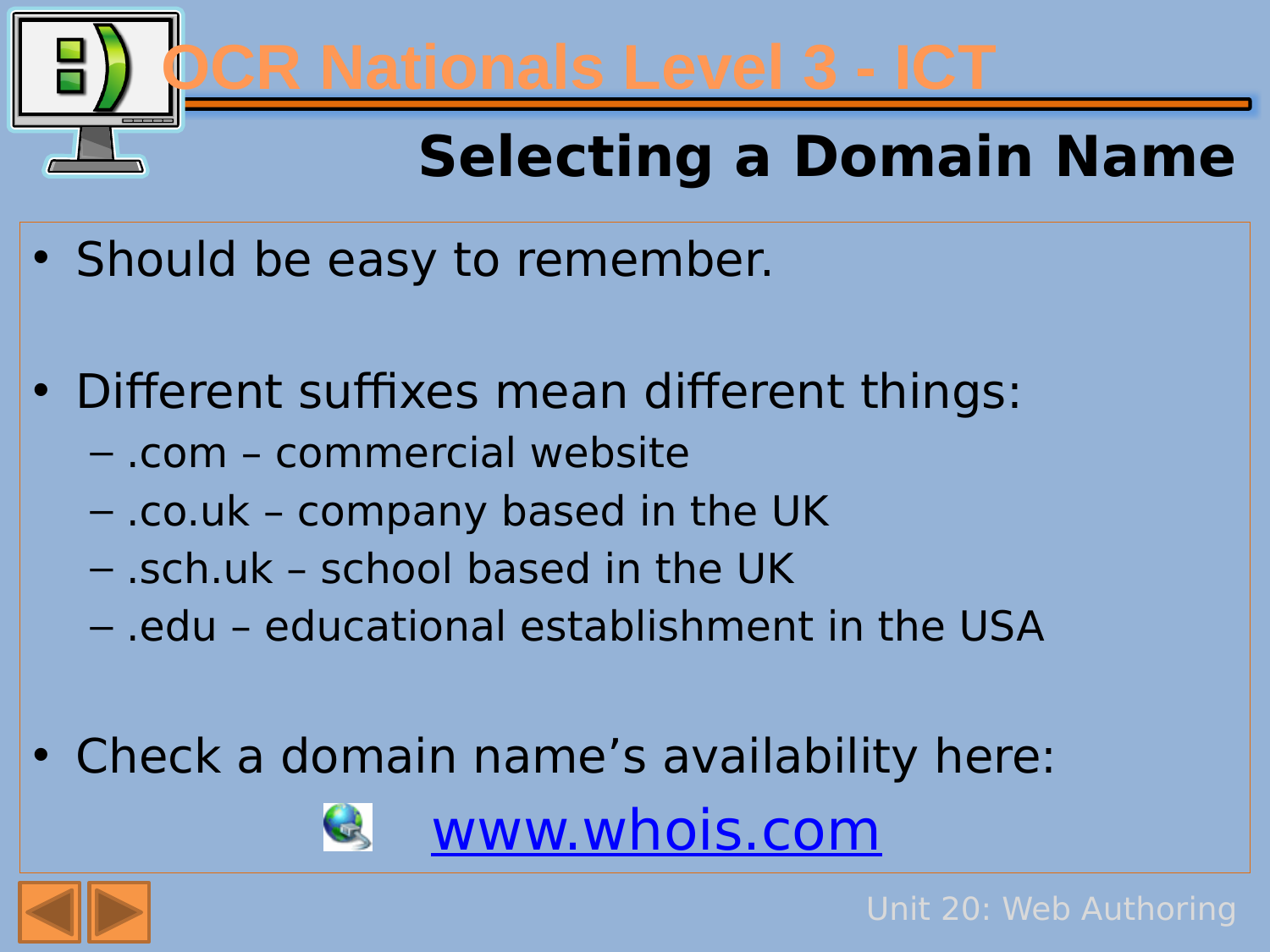

# Selecting a Domain Name
Should be easy to remember.

Different suffixes mean different things:
.com – commercial website
.co.uk – company based in the UK
.sch.uk – school based in the UK
.edu – educational establishment in the USA

Check a domain name’s availability here:
www.whois.com